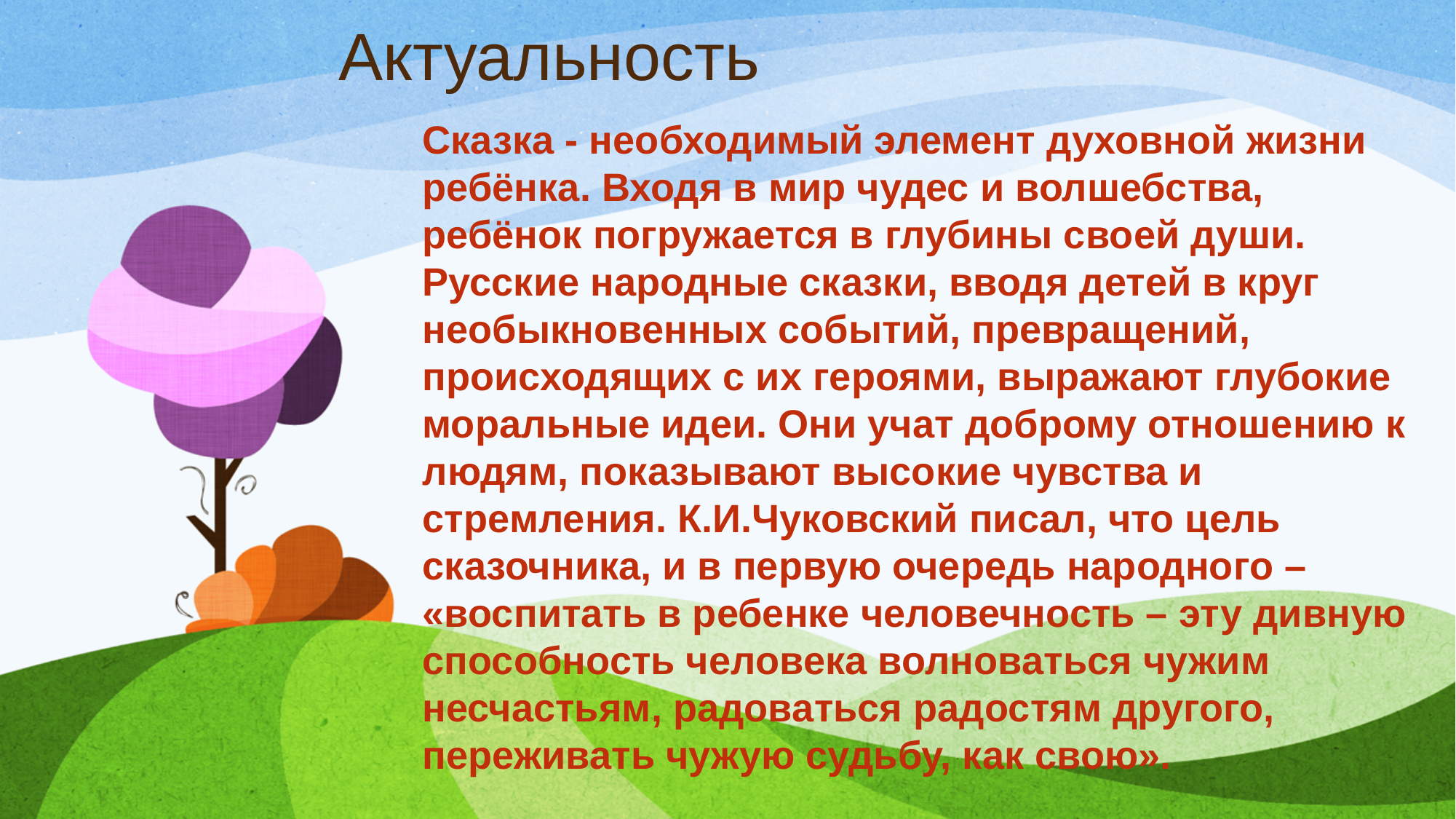

# Актуальность
Сказка - необходимый элемент духовной жизни ребёнка. Входя в мир чудес и волшебства, ребёнок погружается в глубины своей души.   Русские народные сказки, вводя детей в круг необыкновенных событий, превращений, происходящих с их героями, выражают глубокие моральные идеи. Они учат доброму отношению к людям, показывают высокие чувства и стремления. К.И.Чуковский писал, что цель сказочника, и в первую очередь народного – «воспитать в ребенке человечность – эту дивную способность человека волноваться чужим несчастьям, радоваться радостям другого, переживать чужую судьбу, как свою».